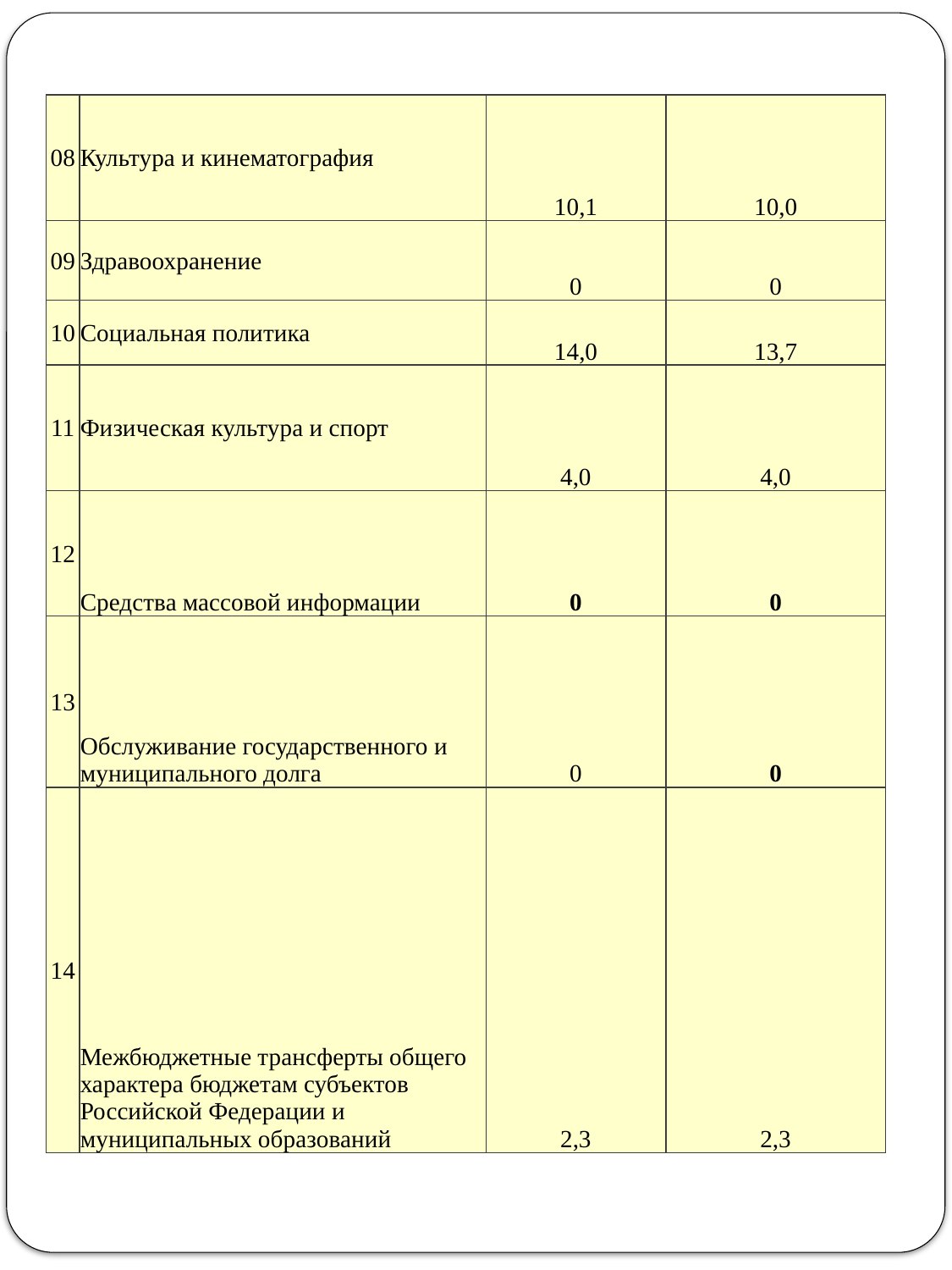

| 08 | Культура и кинематография | 10,1 | 10,0 |
| --- | --- | --- | --- |
| 09 | Здравоохранение | 0 | 0 |
| 10 | Социальная политика | 14,0 | 13,7 |
| 11 | Физическая культура и спорт | 4,0 | 4,0 |
| 12 | Средства массовой информации | 0 | 0 |
| 13 | Обслуживание государственного и муниципального долга | 0 | 0 |
| 14 | Межбюджетные трансферты общего характера бюджетам субъектов Российской Федерации и муниципальных образований | 2,3 | 2,3 |